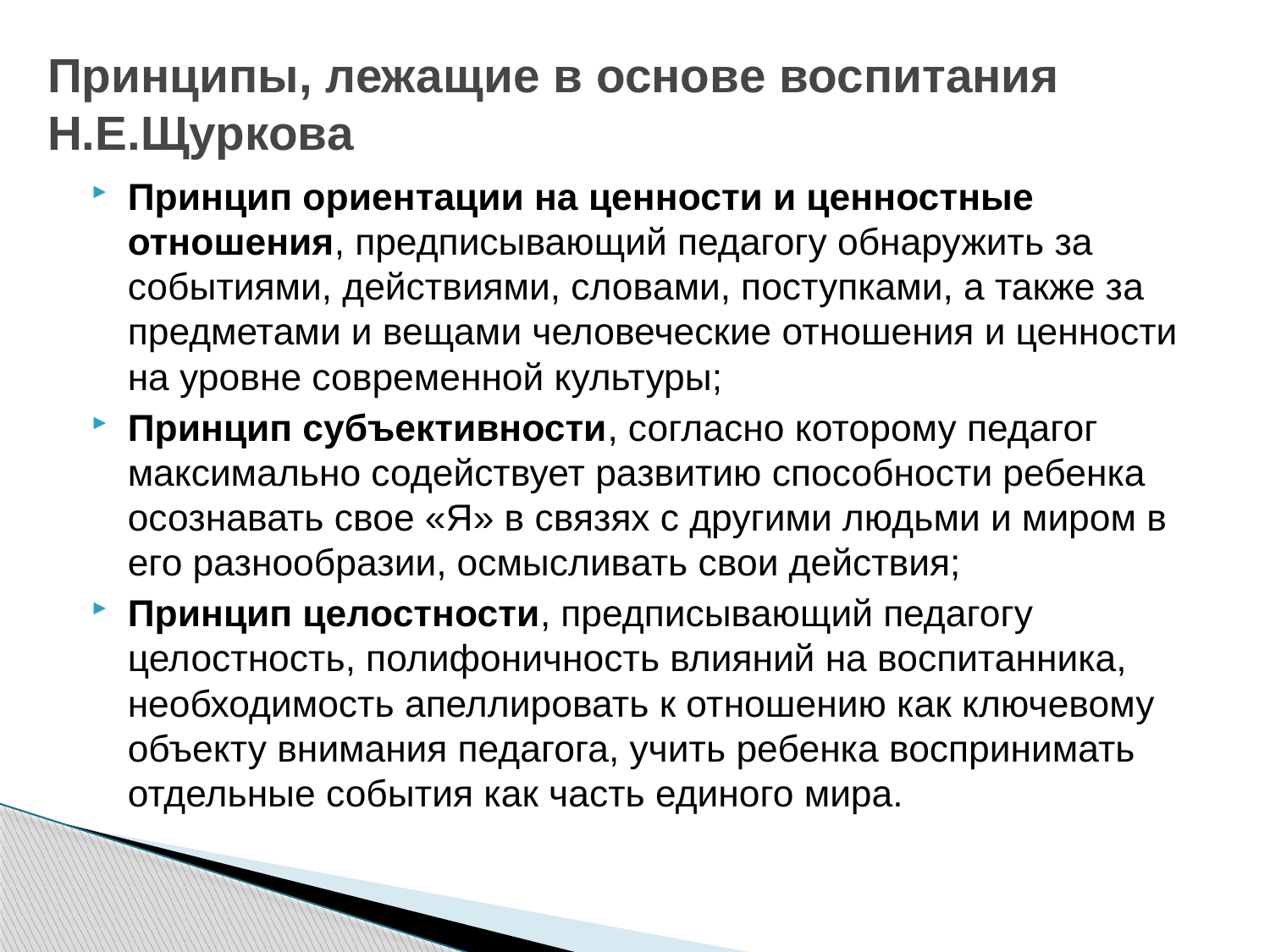

# Принципы, лежащие в основе воспитания Н.Е.Щуркова
Принцип ориентации на ценности и ценностные отношения, предписывающий педагогу обнаружить за событиями, действиями, словами, поступками, а также за предметами и вещами человеческие отношения и ценности на уровне современной культуры;
Принцип субъективности, согласно которому педагог максимально содействует развитию способности ребенка осознавать свое «Я» в связях с другими людьми и миром в его разнообразии, осмысливать свои действия;
Принцип целостности, предписывающий педагогу целостность, полифоничность влияний на воспитанника, необходимость апеллировать к отношению как ключевому объекту внимания педагога, учить ребенка воспринимать отдельные события как часть единого мира.